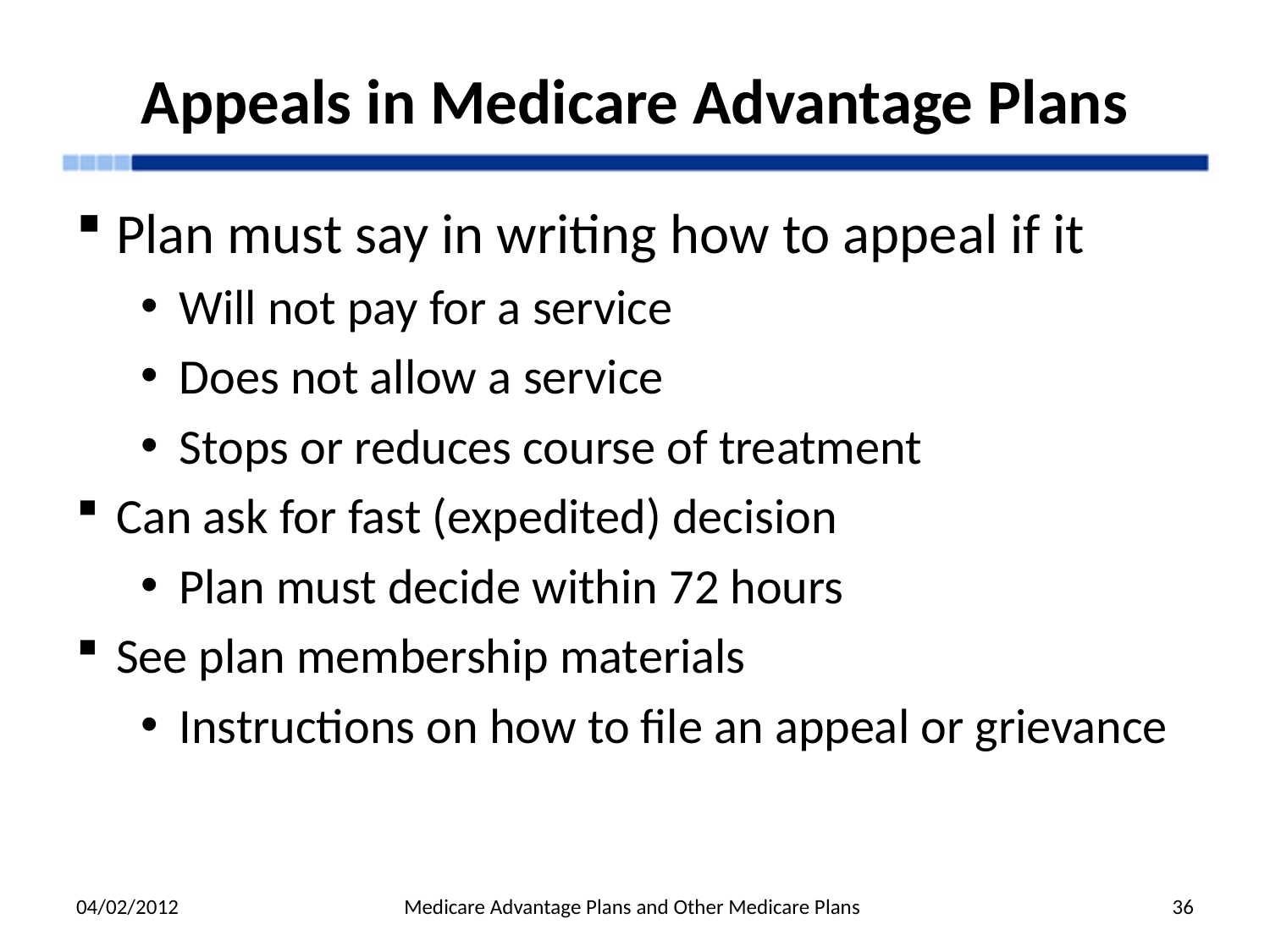

# Appeals in Medicare Advantage Plans
Plan must say in writing how to appeal if it
Will not pay for a service
Does not allow a service
Stops or reduces course of treatment
Can ask for fast (expedited) decision
Plan must decide within 72 hours
See plan membership materials
Instructions on how to file an appeal or grievance
04/02/2012
Medicare Advantage Plans and Other Medicare Plans
36